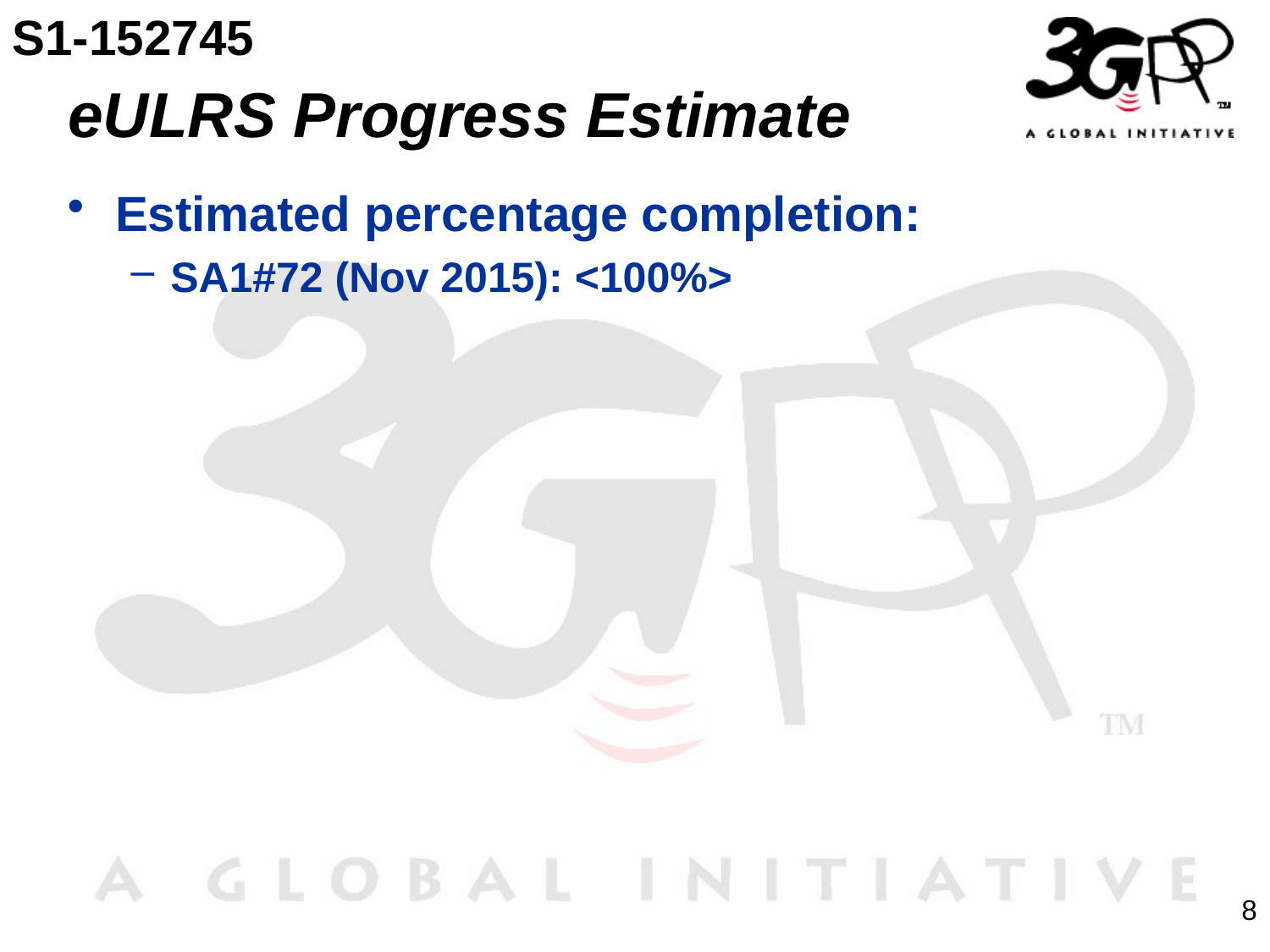

S1-152745
# eULRS Progress Estimate
Estimated percentage completion:
SA1#72 (Nov 2015): <100%>
8